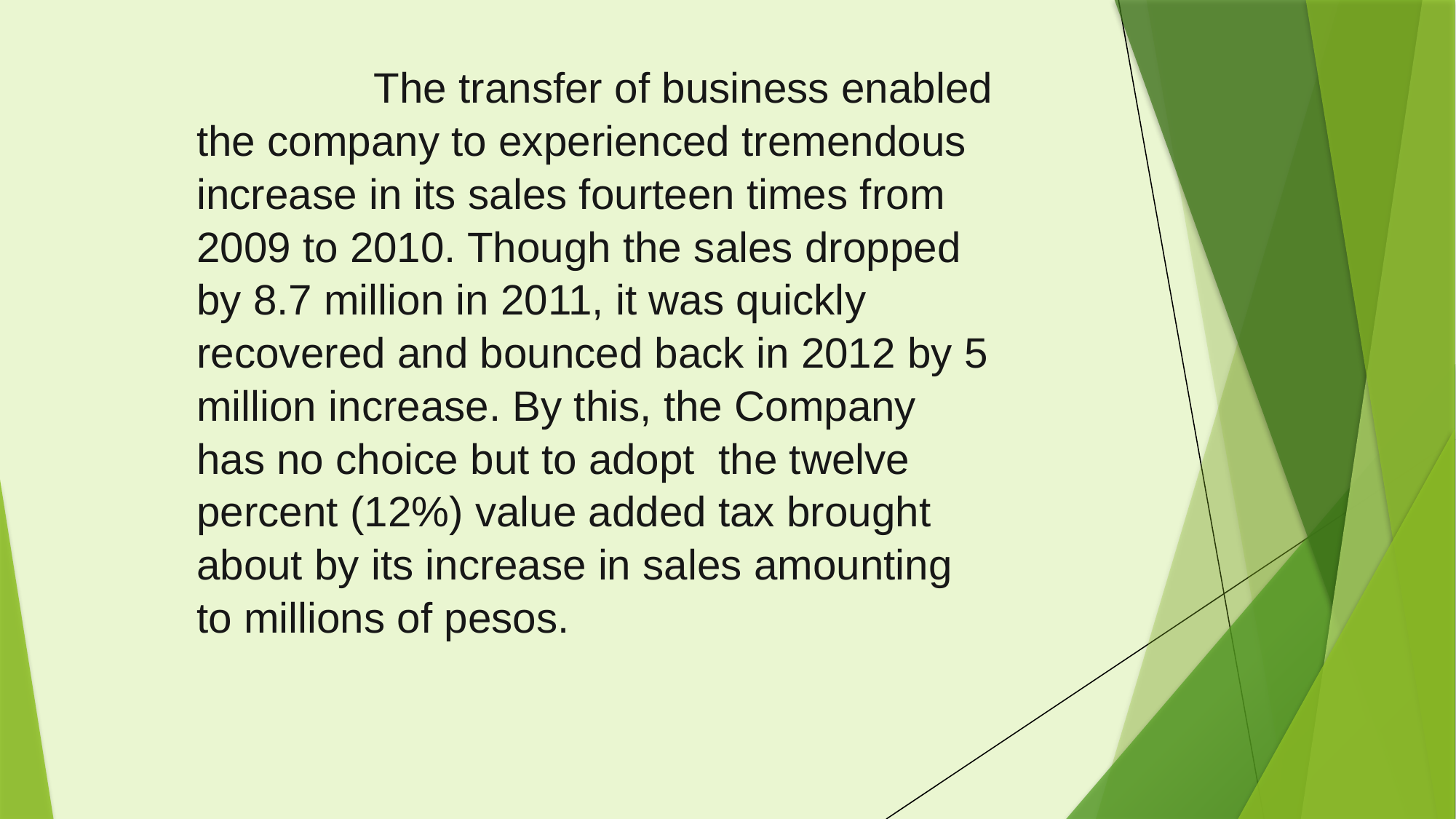

The transfer of business enabled the company to experienced tremendous increase in its sales fourteen times from 2009 to 2010. Though the sales dropped by 8.7 million in 2011, it was quickly recovered and bounced back in 2012 by 5 million increase. By this, the Company has no choice but to adopt  the twelve percent (12%) value added tax brought about by its increase in sales amounting to millions of pesos.